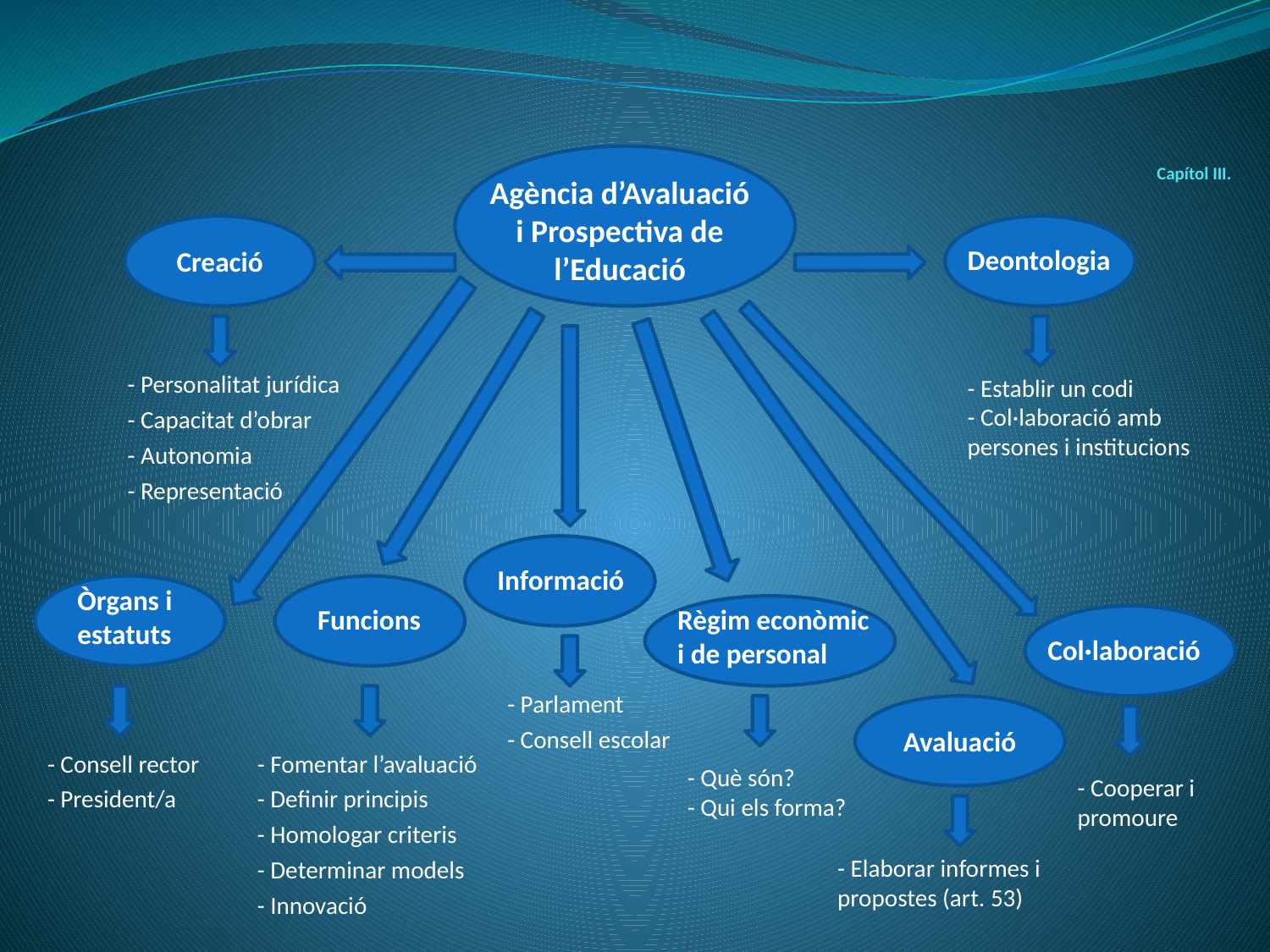

# Capítol III.

Agència d’Avaluació
i Prospectiva de l’Educació

Creació

Deontologia

- Personalitat jurídica
- Capacitat d’obrar
- Autonomia
- Representació
- Establir un codi
- Col·laboració amb persones i institucions

Informació

Òrgans i estatuts

Funcions

Règim econòmic
i de personal

Col·laboració

- Parlament
- Consell escolar

Avaluació

- Consell rector
- President/a
- Fomentar l’avaluació
- Definir principis
- Homologar criteris
- Determinar models
- Innovació

- Què són?
- Qui els forma?
- Cooperar i promoure

- Elaborar informes i propostes (art. 53)